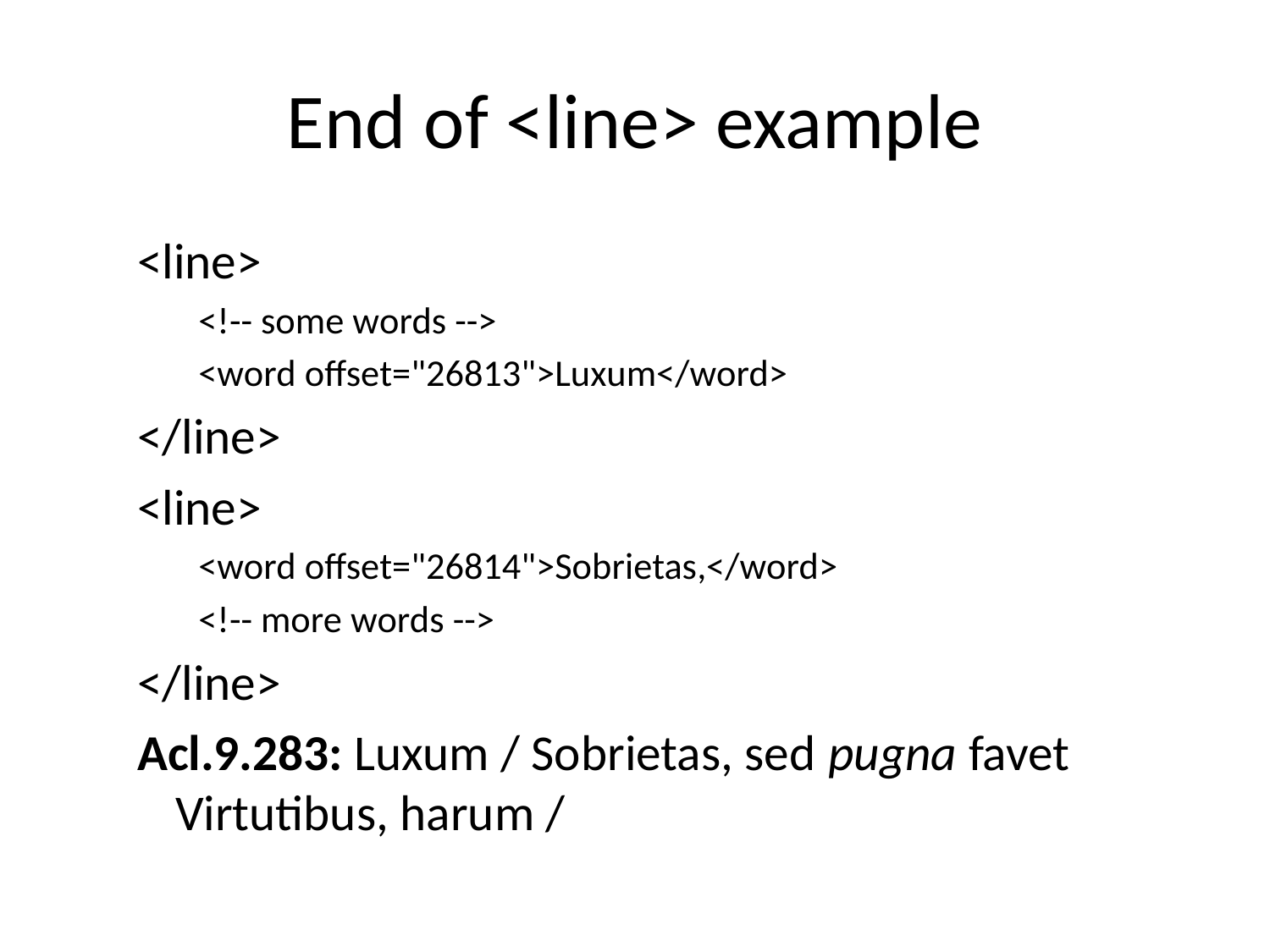

# End of <line> example
<line>
<!-- some words -->
<word offset="26813">Luxum</word>
</line>
<line>
<word offset="26814">Sobrietas,</word>
<!-- more words -->
</line>
Acl.9.283: Luxum / Sobrietas, sed pugna favet Virtutibus, harum /